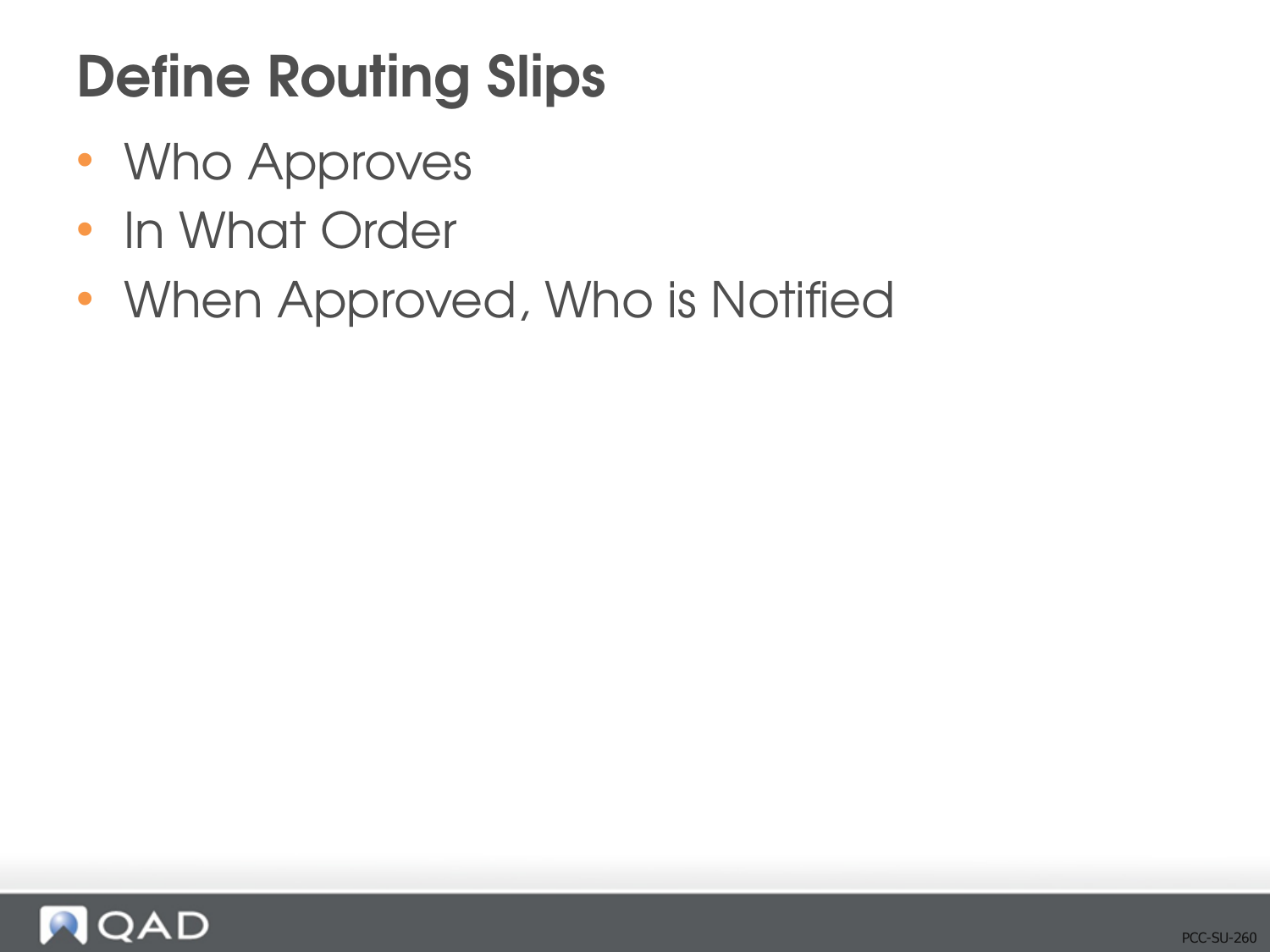

# Define Routing Slips
Who Approves
In What Order
When Approved, Who is Notified

PCC-SU-260